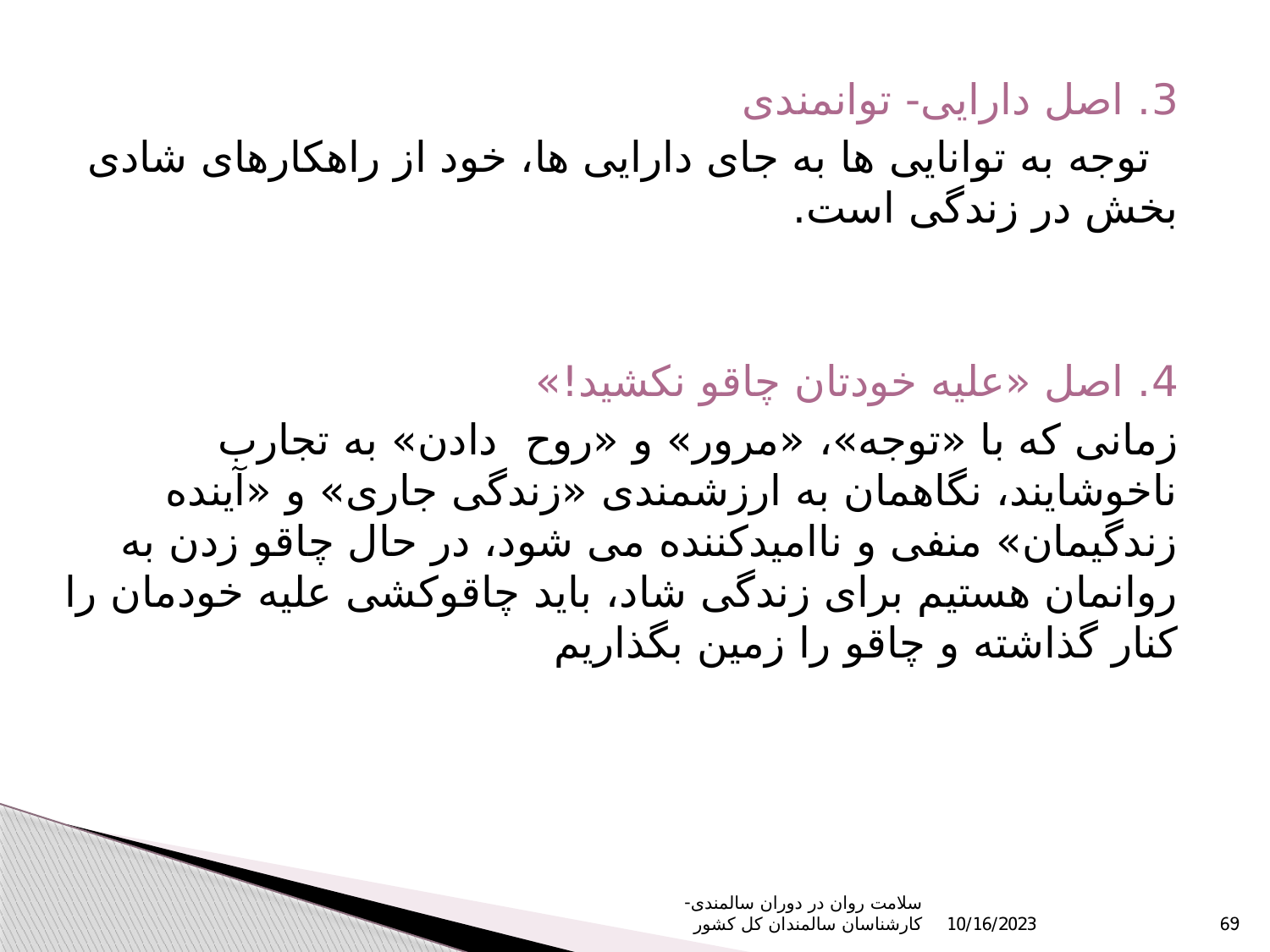

3. اصل دارایی- توانمندی
  توجه به توانایی ها به جای دارایی ها، خود از راهکارهای شادی بخش در زندگی است.

4. اصل «علیه خودتان چاقو نکشید!»
زمانی که با «توجه»، «مرور» و «روح  دادن» به تجارب ناخوشایند، نگاهمان به ارزشمندی «زندگی جاری» و «آینده زندگیمان» منفی و ناامیدکننده می شود، در حال چاقو زدن به روانمان هستیم برای زندگی شاد، باید چاقوکشی علیه خودمان را کنار گذاشته و چاقو را زمین بگذاریم

سلامت روان در دوران سالمندی- کارشناسان سالمندان کل کشور
10/16/2023
69